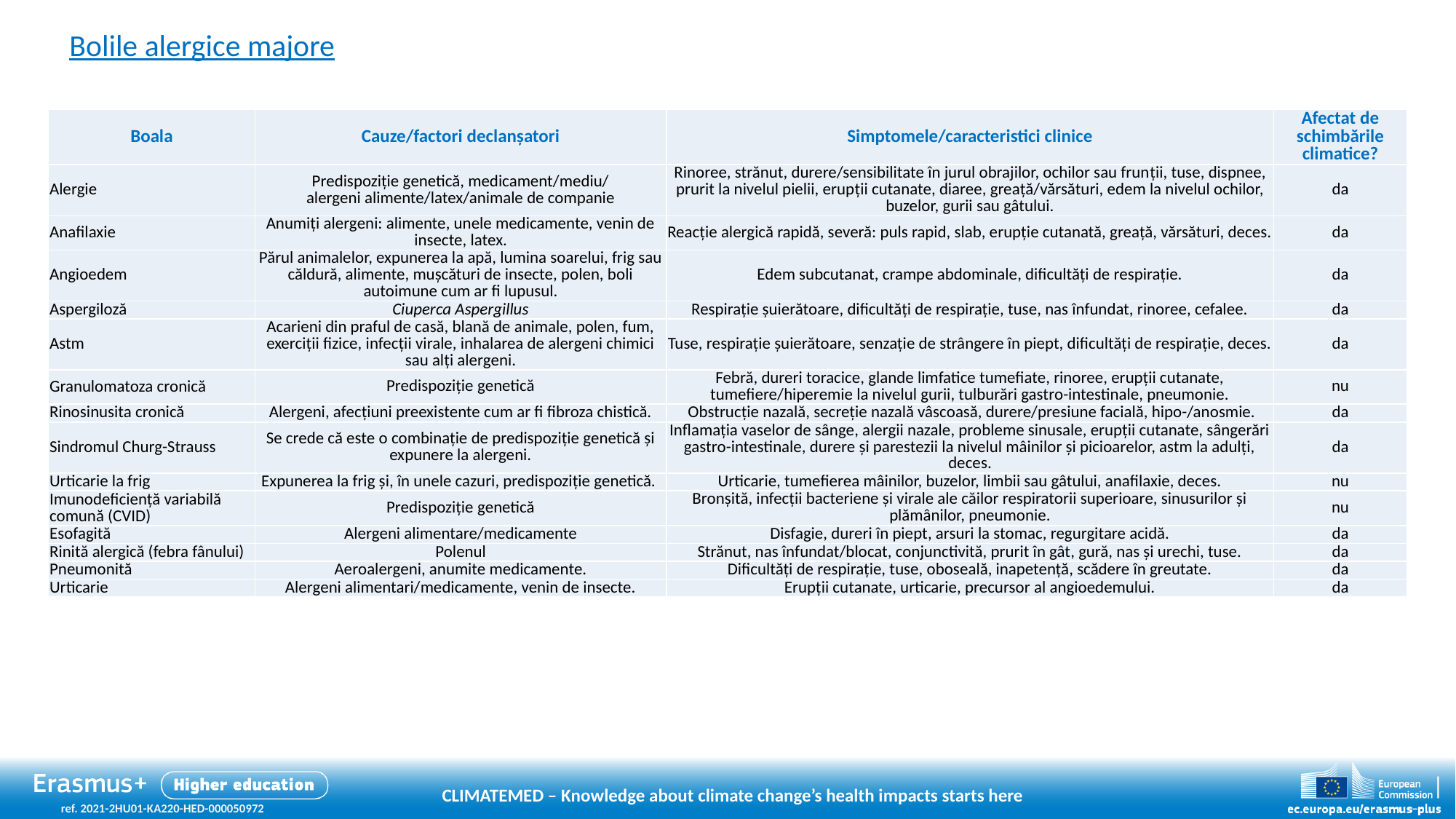

Bolile alergice majore
| Boala | Cauze/factori declanșatori | Simptomele/caracteristici clinice | Afectat de schimbările climatice? |
| --- | --- | --- | --- |
| Alergie | Predispoziție genetică, medicament/mediu/ alergeni alimente/latex/animale de companie | Rinoree, strănut, durere/sensibilitate în jurul obrajilor, ochilor sau frunţii, tuse, dispnee, prurit la nivelul pielii, erupţii cutanate, diaree, greaţă/vărsături, edem la nivelul ochilor, buzelor, gurii sau gâtului. | da |
| Anafilaxie | Anumiți alergeni: alimente, unele medicamente, venin de insecte, latex. | Reacție alergică rapidă, severă: puls rapid, slab, erupție cutanată, greață, vărsături, deces. | da |
| Angioedem | Părul animalelor, expunerea la apă, lumina soarelui, frig sau căldură, alimente, mușcături de insecte, polen, boli autoimune cum ar fi lupusul. | Edem subcutanat, crampe abdominale, dificultăți de respirație. | da |
| Aspergiloză | Ciuperca Aspergillus | Respirație șuierătoare, dificultăți de respirație, tuse, nas înfundat, rinoree, cefalee. | da |
| Astm | Acarieni din praful de casă, blană de animale, polen, fum, exerciții fizice, infecții virale, inhalarea de alergeni chimici sau alți alergeni. | Tuse, respirație șuierătoare, senzație de strângere în piept, dificultăți de respirație, deces. | da |
| Granulomatoza cronică | Predispoziție genetică | Febră, dureri toracice, glande limfatice tumefiate, rinoree, erupții cutanate, tumefiere/hiperemie la nivelul gurii, tulburări gastro-intestinale, pneumonie. | nu |
| Rinosinusita cronică | Alergeni, afecțiuni preexistente cum ar fi fibroza chistică. | Obstrucție nazală, secreție nazală vâscoasă, durere/presiune facială, hipo-/anosmie. | da |
| Sindromul Churg-Strauss | Se crede că este o combinație de predispoziție genetică și expunere la alergeni. | Inflamația vaselor de sânge, alergii nazale, probleme sinusale, erupții cutanate, sângerări gastro-intestinale, durere și parestezii la nivelul mâinilor și picioarelor, astm la adulți, deces. | da |
| Urticarie la frig | Expunerea la frig și, în unele cazuri, predispoziție genetică. | Urticarie, tumefierea mâinilor, buzelor, limbii sau gâtului, anafilaxie, deces. | nu |
| Imunodeficiență variabilă comună (CVID) | Predispoziție genetică | Bronșită, infecții bacteriene și virale ale căilor respiratorii superioare, sinusurilor și plămânilor, pneumonie. | nu |
| Esofagită | Alergeni alimentare/medicamente | Disfagie, dureri în piept, arsuri la stomac, regurgitare acidă. | da |
| Rinită alergică (febra fânului) | Polenul | Strănut, nas înfundat/blocat, conjunctivită, prurit în gât, gură, nas și urechi, tuse. | da |
| Pneumonită | Aeroalergeni, anumite medicamente. | Dificultăți de respirație, tuse, oboseală, inapetență, scădere în greutate. | da |
| Urticarie | Alergeni alimentari/medicamente, venin de insecte. | Erupții cutanate, urticarie, precursor al angioedemului. | da |